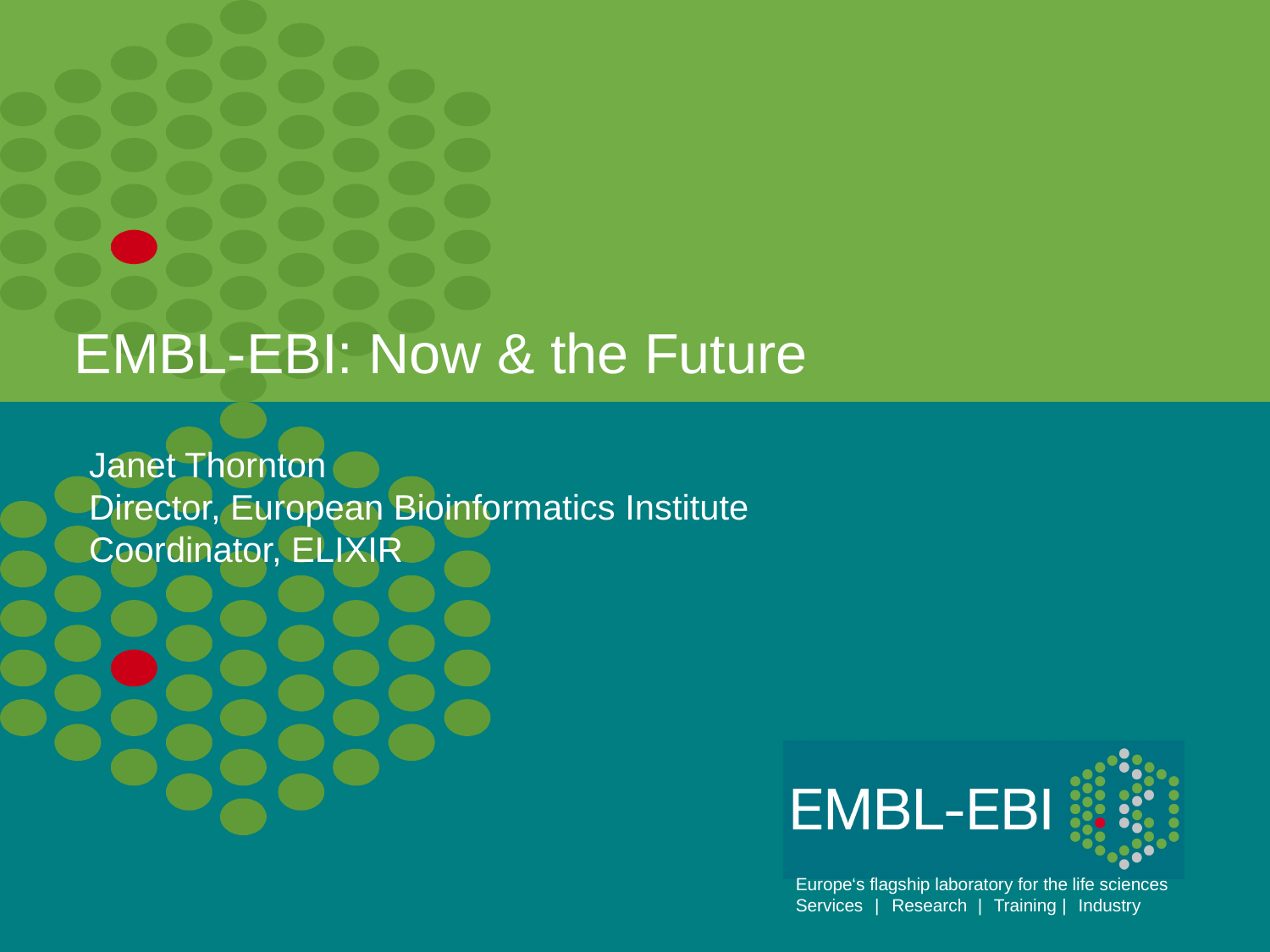

# EMBL-EBI: Now & the Future
Janet Thornton
Director, European Bioinformatics Institute
Coordinator, ELIXIR